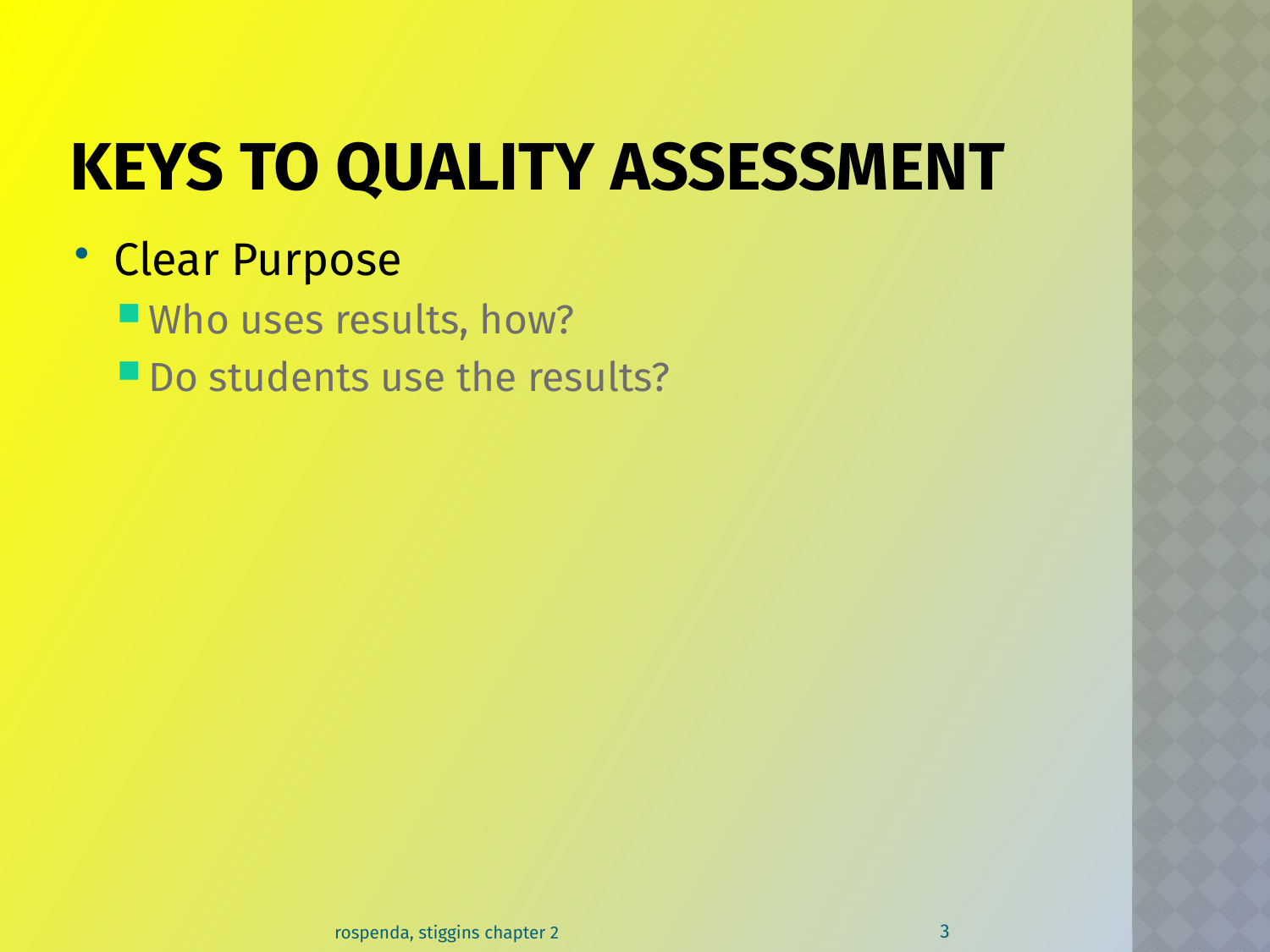

# Keys to Quality Assessment
Clear Purpose
Who uses results, how?
Do students use the results?

3
rospenda, stiggins chapter 2